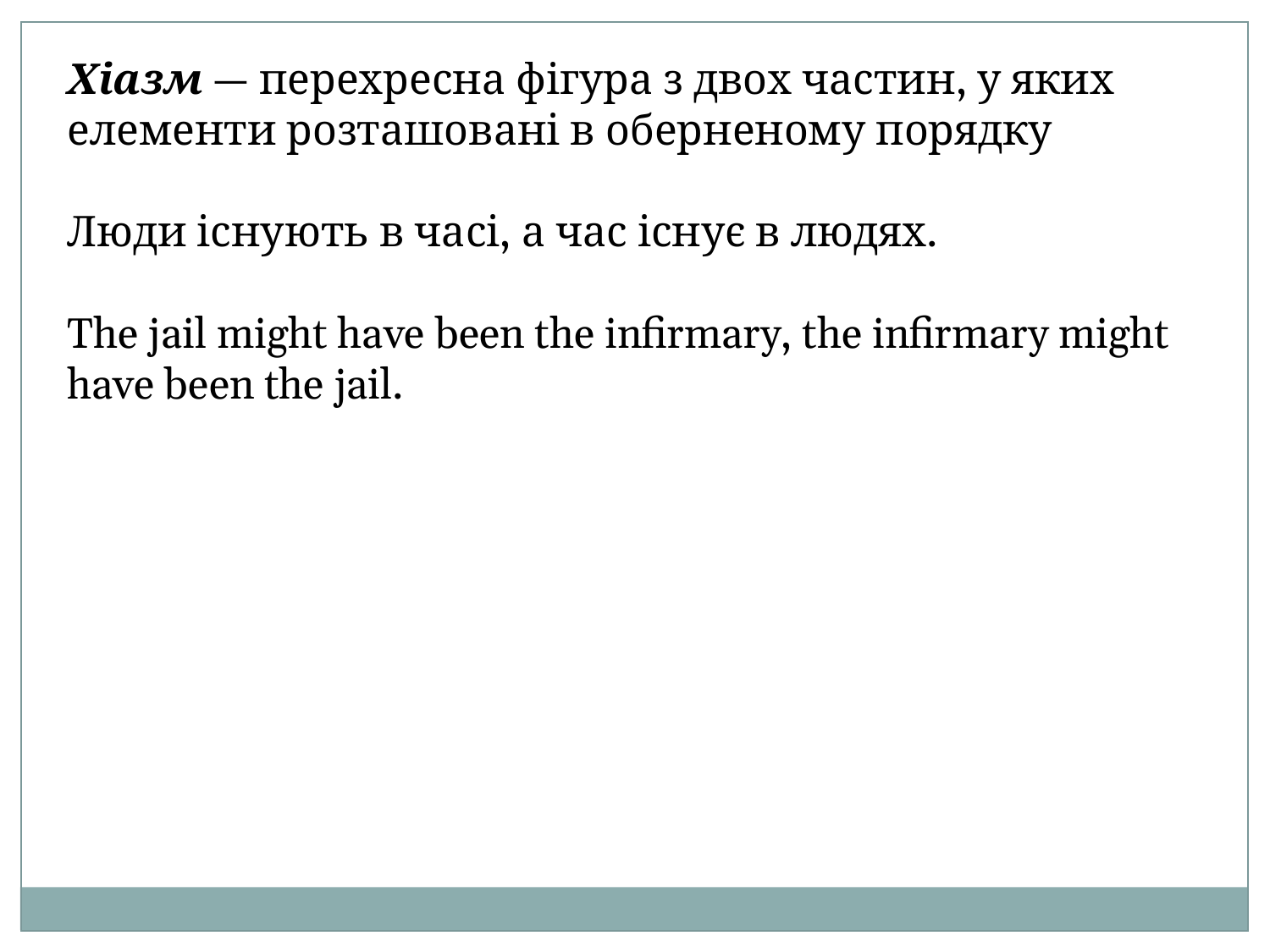

Хіазм — перехресна фігура з двох частин, у яких елементи розташовані в оберненому порядку

Люди існують в часі, а час існує в людях.

The jail might have been the infirmary, the infirmary might have been the jail.